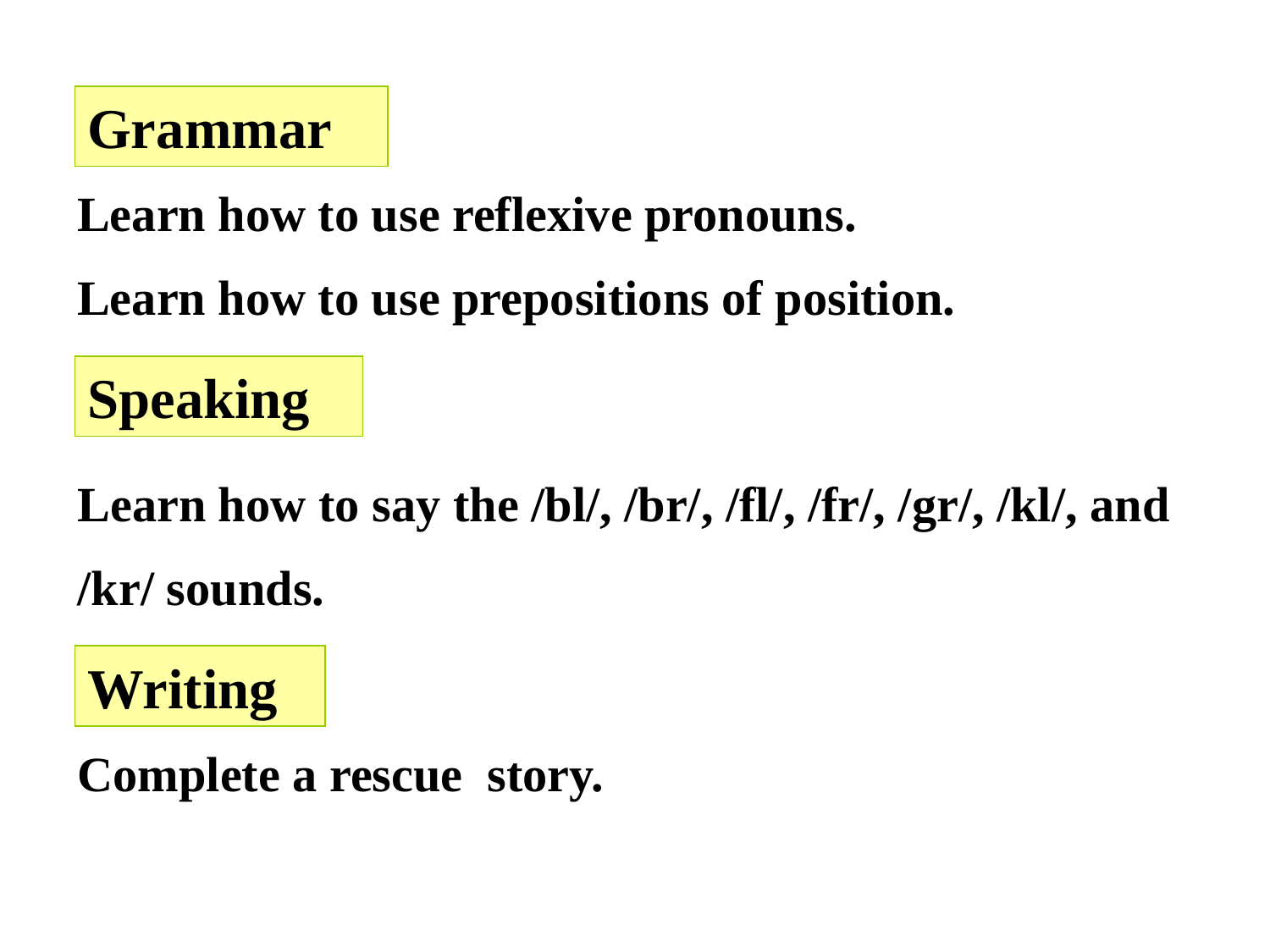

Grammar
Learn how to use reflexive pronouns.
Learn how to use prepositions of position.
Speaking
Learn how to say the /bl/, /br/, /fl/, /fr/, /gr/, /kl/, and
/kr/ sounds.
Writing
Complete a rescue  story.